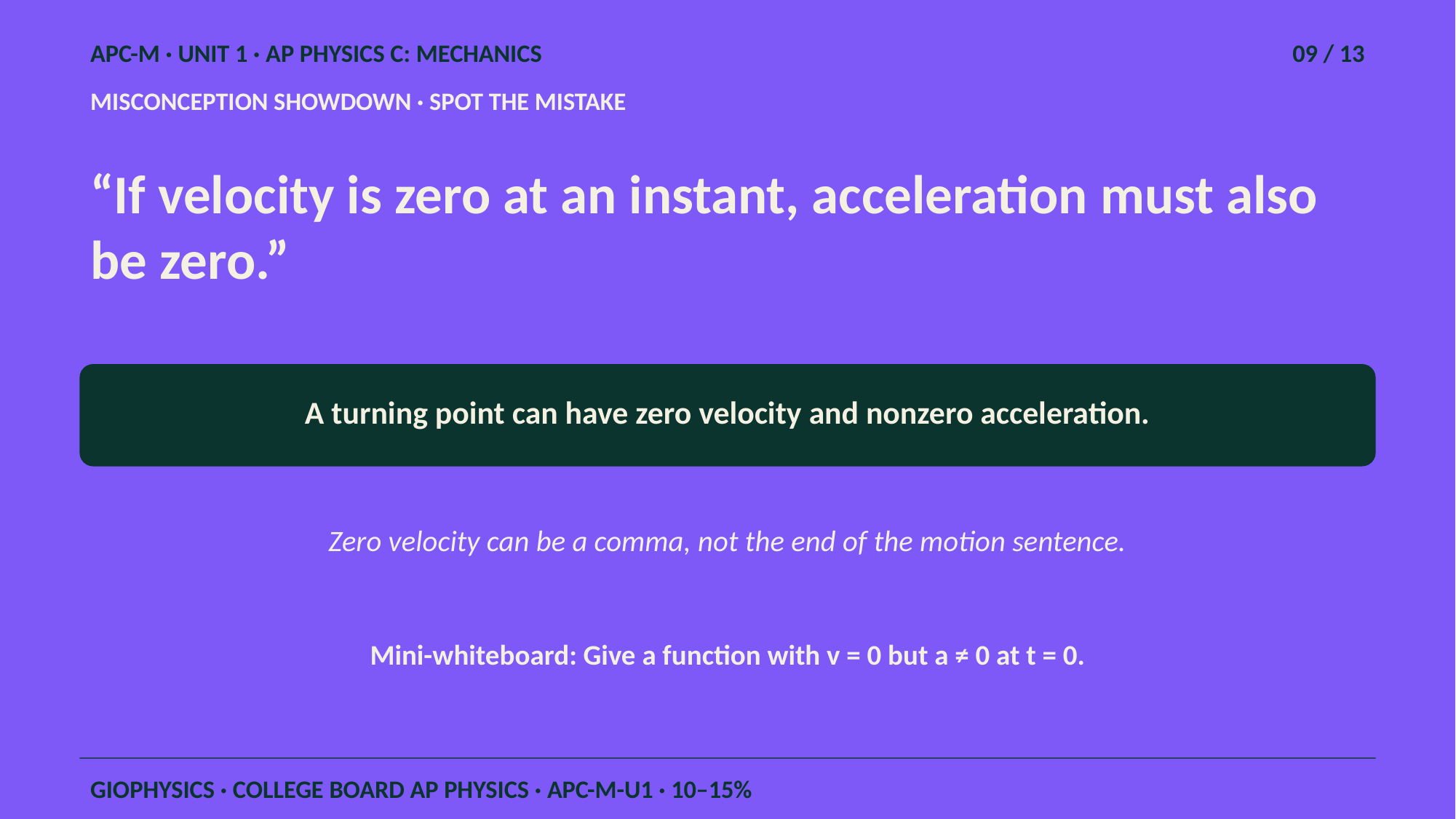

APC-M · UNIT 1 · AP PHYSICS C: MECHANICS
09 / 13
MISCONCEPTION SHOWDOWN · SPOT THE MISTAKE
“If velocity is zero at an instant, acceleration must also be zero.”

A turning point can have zero velocity and nonzero acceleration.
Zero velocity can be a comma, not the end of the motion sentence.
Mini-whiteboard: Give a function with v = 0 but a ≠ 0 at t = 0.

GIOPHYSICS · COLLEGE BOARD AP PHYSICS · APC-M-U1 · 10–15%